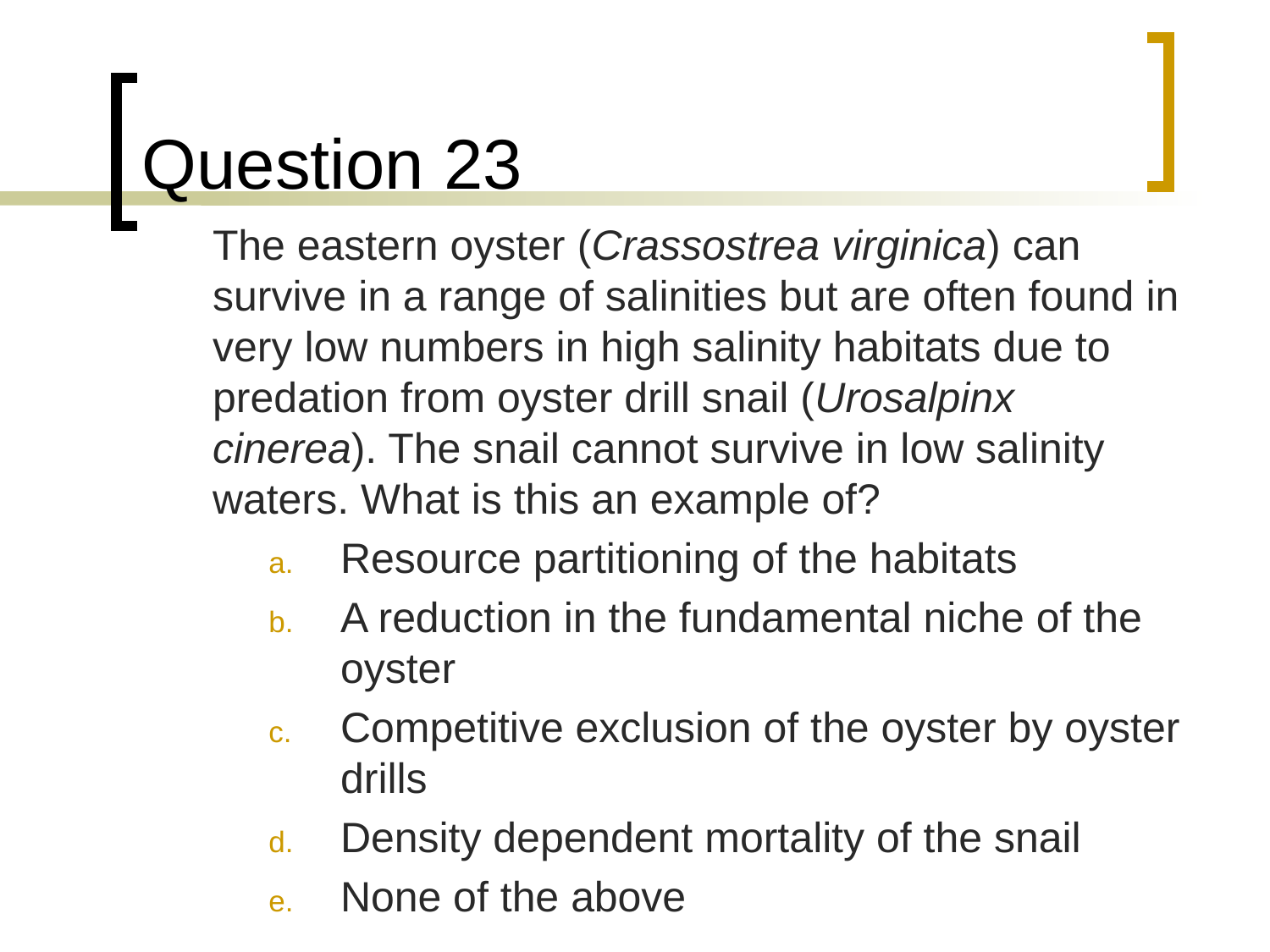

# Question 23
	The eastern oyster (Crassostrea virginica) can survive in a range of salinities but are often found in very low numbers in high salinity habitats due to predation from oyster drill snail (Urosalpinx cinerea). The snail cannot survive in low salinity waters. What is this an example of?
Resource partitioning of the habitats
A reduction in the fundamental niche of the oyster
Competitive exclusion of the oyster by oyster drills
Density dependent mortality of the snail
None of the above